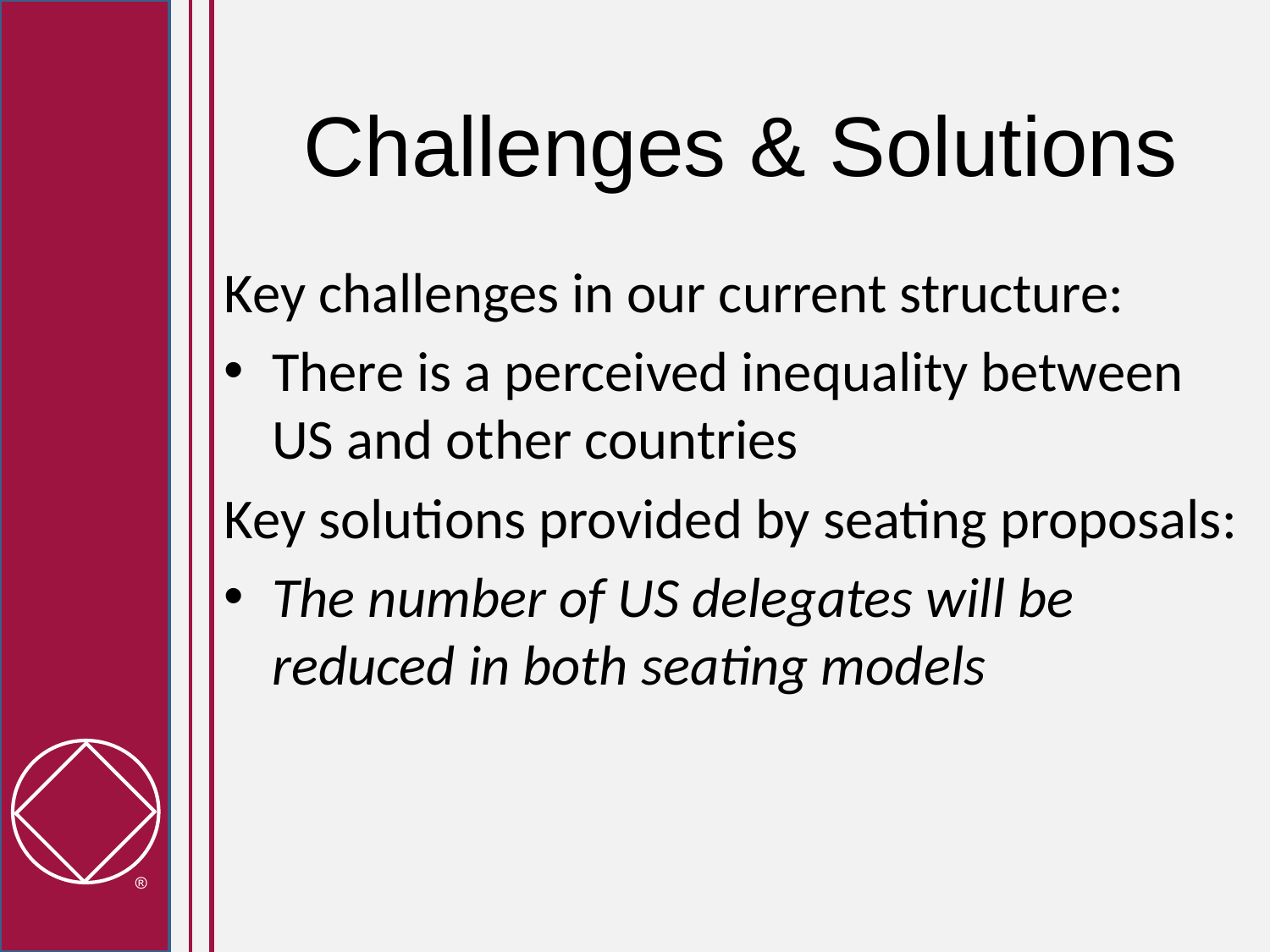

# Challenges & Solutions
Key challenges in our current structure:
There is a perceived inequality between US and other countries
Key solutions provided by seating proposals:
The number of US delegates will be reduced in both seating models